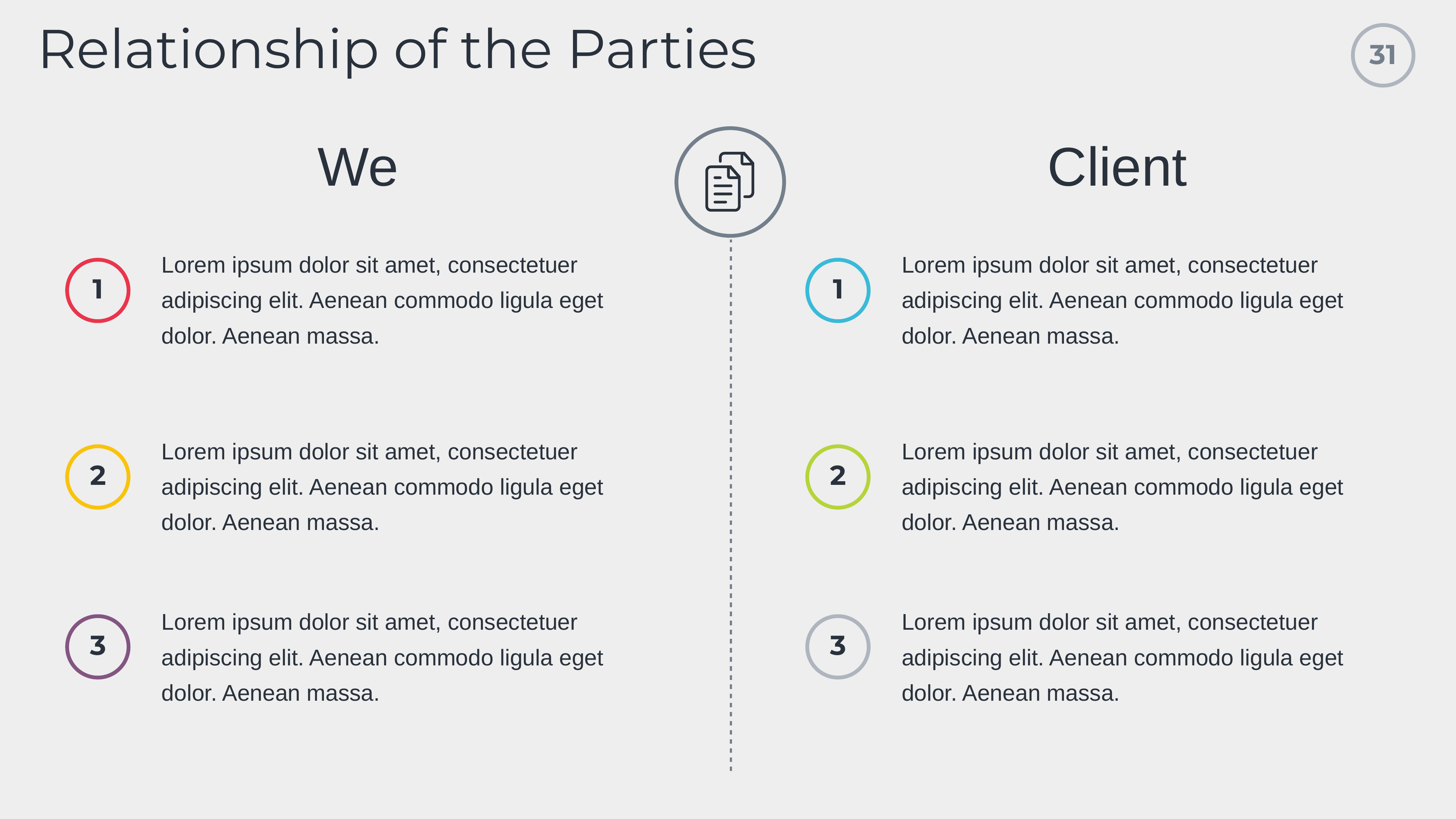

Relationship of the Parties
31

We
Client

Lorem ipsum dolor sit amet, consectetuer adipiscing elit. Aenean commodo ligula eget dolor. Aenean massa.
Lorem ipsum dolor sit amet, consectetuer adipiscing elit. Aenean commodo ligula eget dolor. Aenean massa.

1
1
Lorem ipsum dolor sit amet, consectetuer adipiscing elit. Aenean commodo ligula eget dolor. Aenean massa.
Lorem ipsum dolor sit amet, consectetuer adipiscing elit. Aenean commodo ligula eget dolor. Aenean massa.

2
2
Lorem ipsum dolor sit amet, consectetuer adipiscing elit. Aenean commodo ligula eget dolor. Aenean massa.
Lorem ipsum dolor sit amet, consectetuer adipiscing elit. Aenean commodo ligula eget dolor. Aenean massa.

3
3